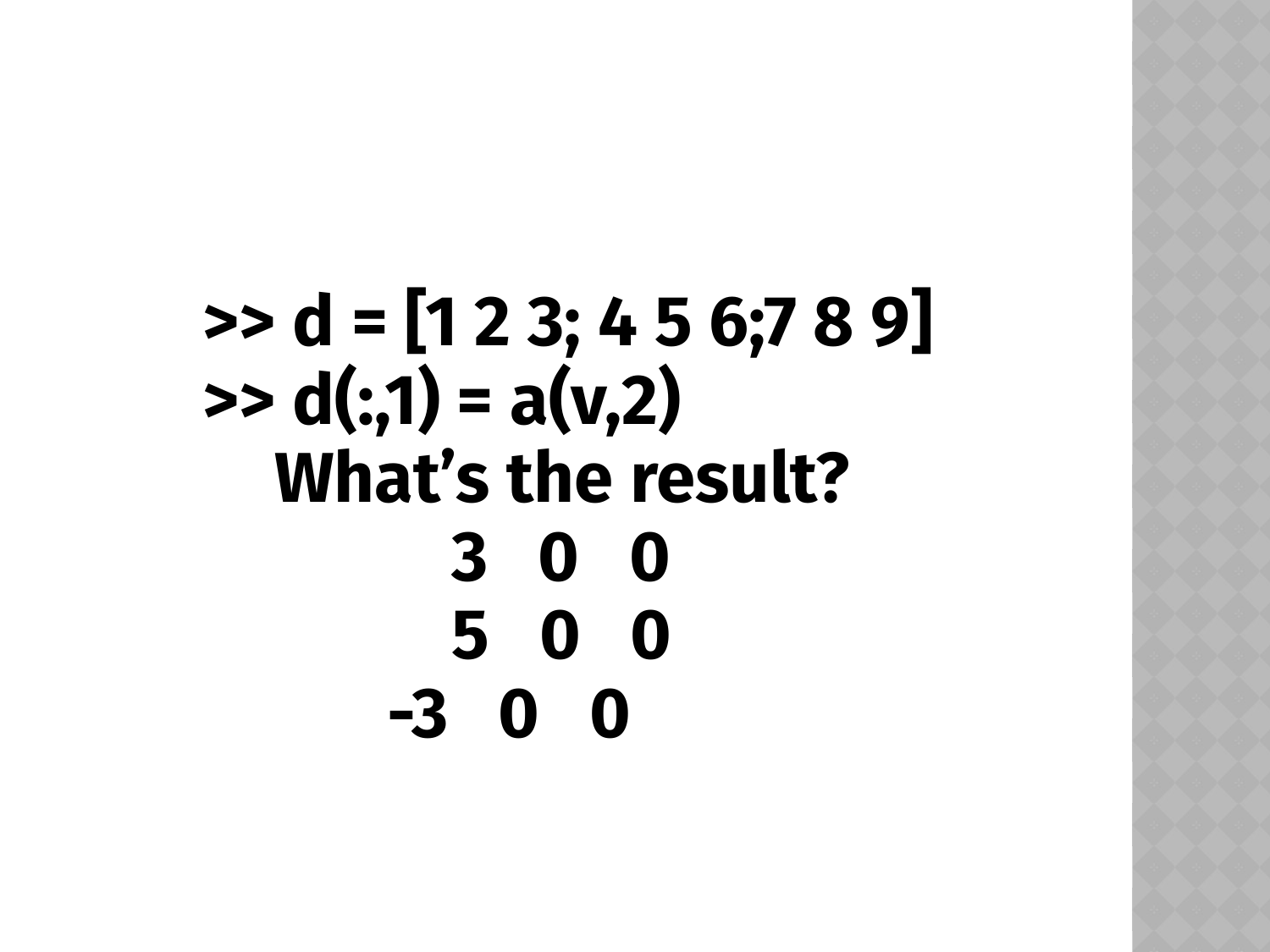

#
>> d = [1 2 3; 4 5 6;7 8 9]
>> d(:,1) = a(v,2)
	  What’s the result?
		     3   0   0
		     5   0   0
           -3   0   0